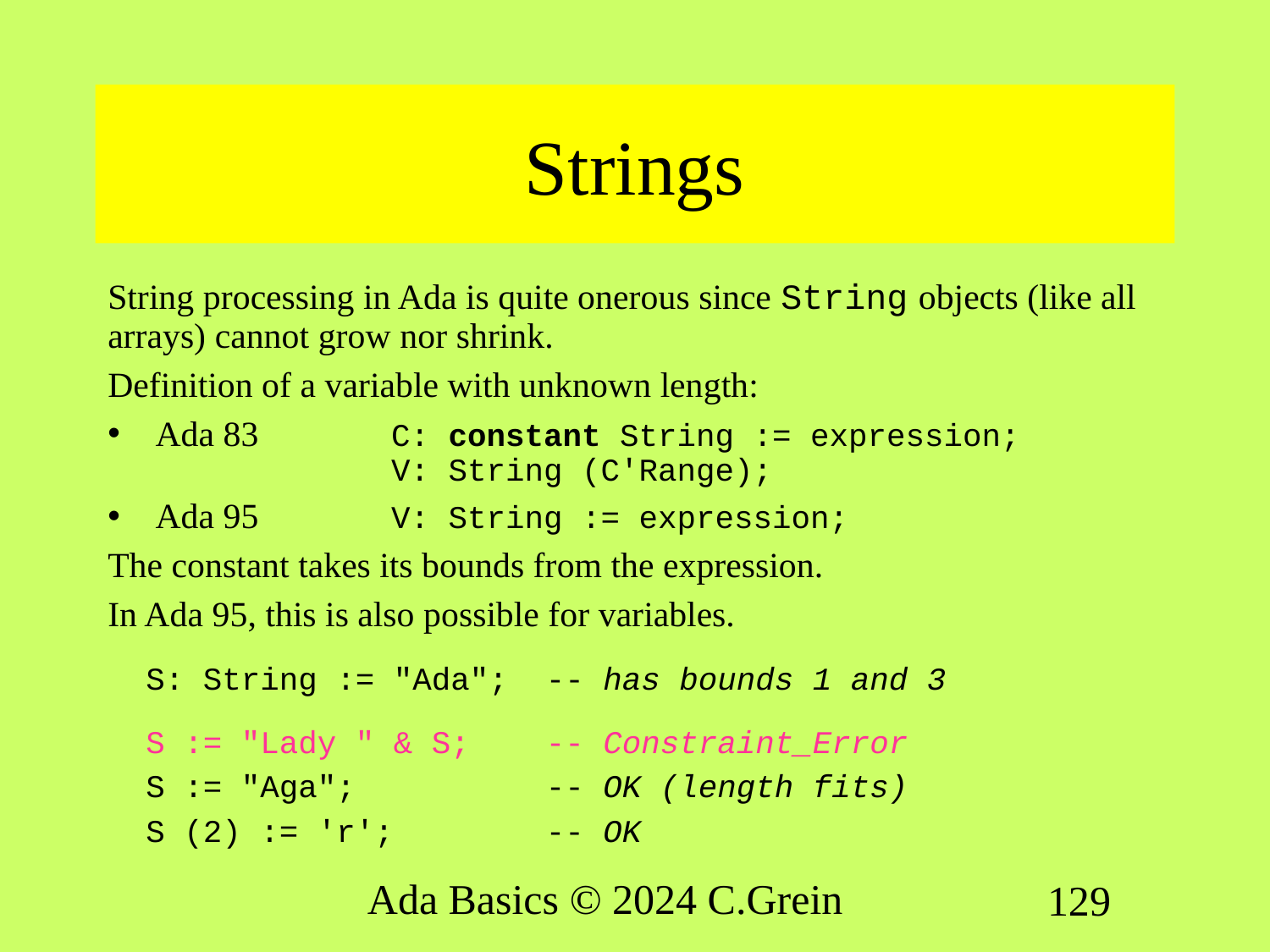

# Strings
String processing in Ada is quite onerous since String objects (like all arrays) cannot grow nor shrink.
Definition of a variable with unknown length:
Ada 83	C: constant String := expression;
	V: String (C'Range);
Ada 95	V: String := expression;
The constant takes its bounds from the expression.
In Ada 95, this is also possible for variables.

  S: String := "Ada";  -- has bounds 1 and 3

  S := "Lady " & S;    -- Constraint_Error
  S := "Aga";          -- OK (length fits)
  S (2) := 'r';        -- OK
Ada Basics © 2024 C.Grein
129